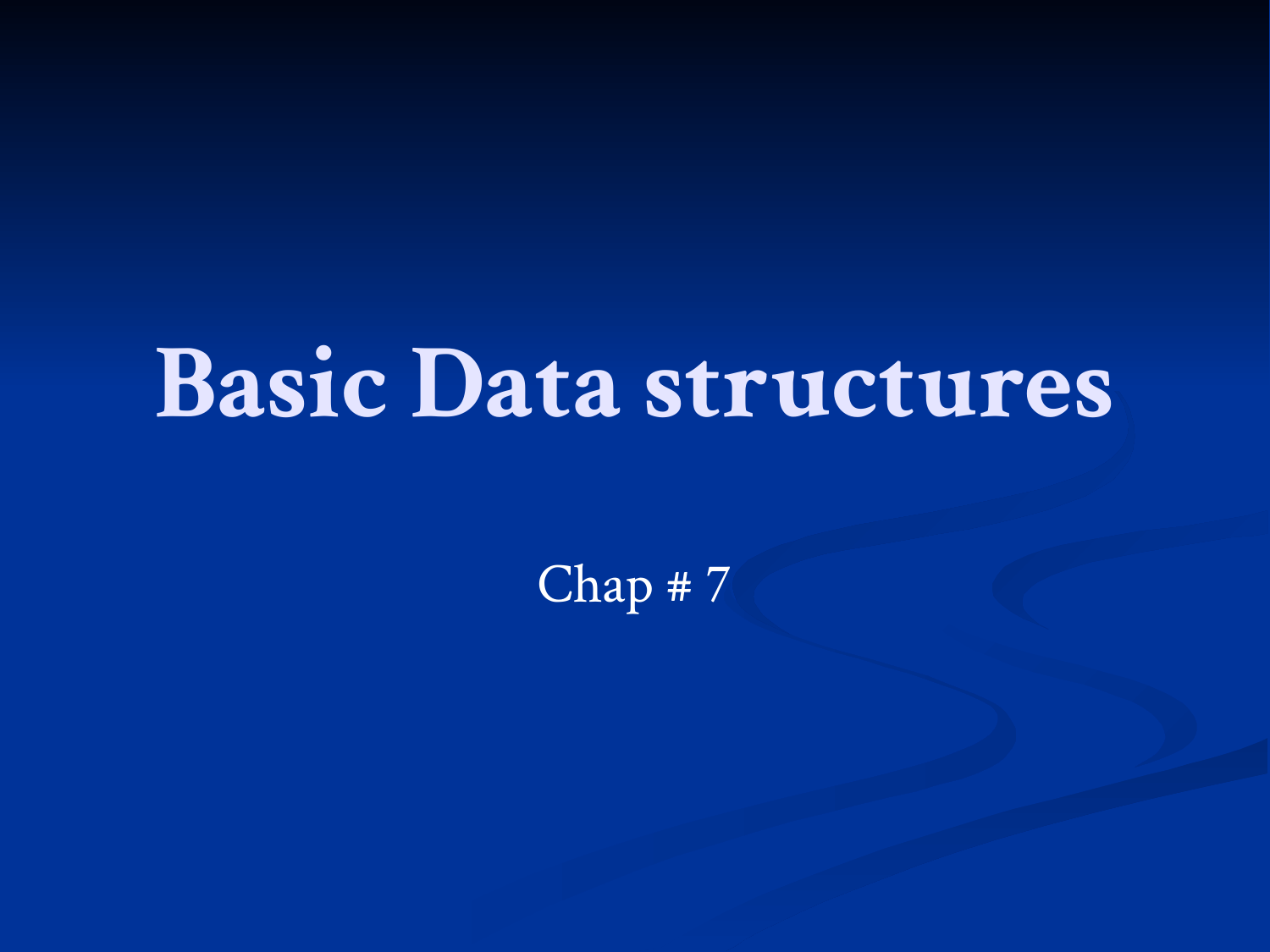

# Basic Data structures
Chap # 7